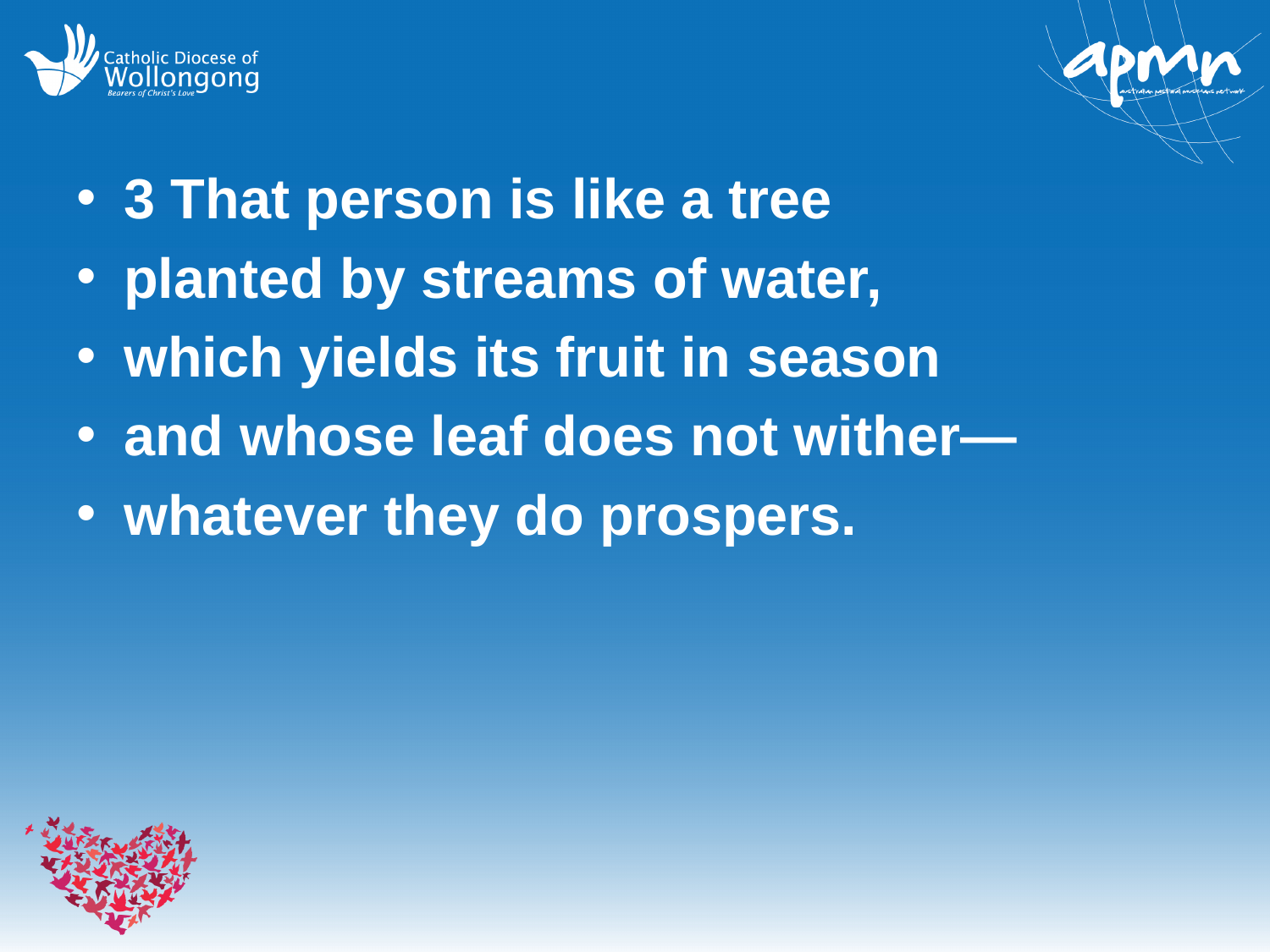

3 That person is like a tree
planted by streams of water,
which yields its fruit in season
and whose leaf does not wither—
whatever they do prospers.

#